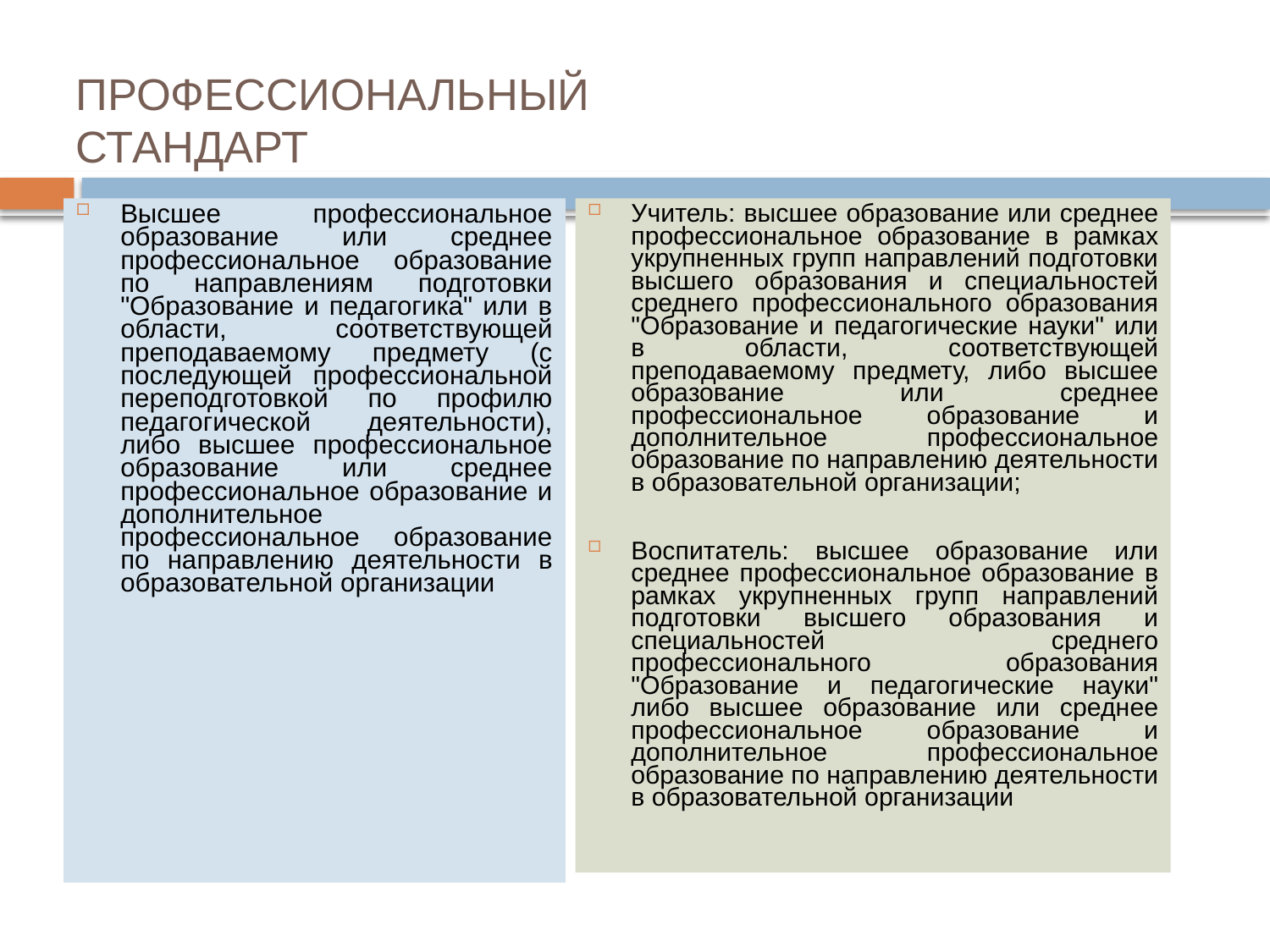

# ПРОФЕССИОНАЛЬНЫЙ СТАНДАРТ
Высшее профессиональное образование или среднее профессиональное образование по направлениям подготовки "Образование и педагогика" или в области, соответствующей преподаваемому предмету (с последующей профессиональной переподготовкой по профилю педагогической деятельности), либо высшее профессиональное образование или среднее профессиональное образование и дополнительное профессиональное образование по направлению деятельности в образовательной организации

Учитель: высшее образование или среднее профессиональное образование в рамках укрупненных групп направлений подготовки высшего образования и специальностей среднего профессионального образования "Образование и педагогические науки" или в области, соответствующей преподаваемому предмету, либо высшее образование или среднее профессиональное образование и дополнительное профессиональное образование по направлению деятельности в образовательной организации;

Воспитатель: высшее образование или среднее профессиональное образование в рамках укрупненных групп направлений подготовки высшего образования и специальностей среднего профессионального образования "Образование и педагогические науки" либо высшее образование или среднее профессиональное образование и дополнительное профессиональное образование по направлению деятельности в образовательной организации